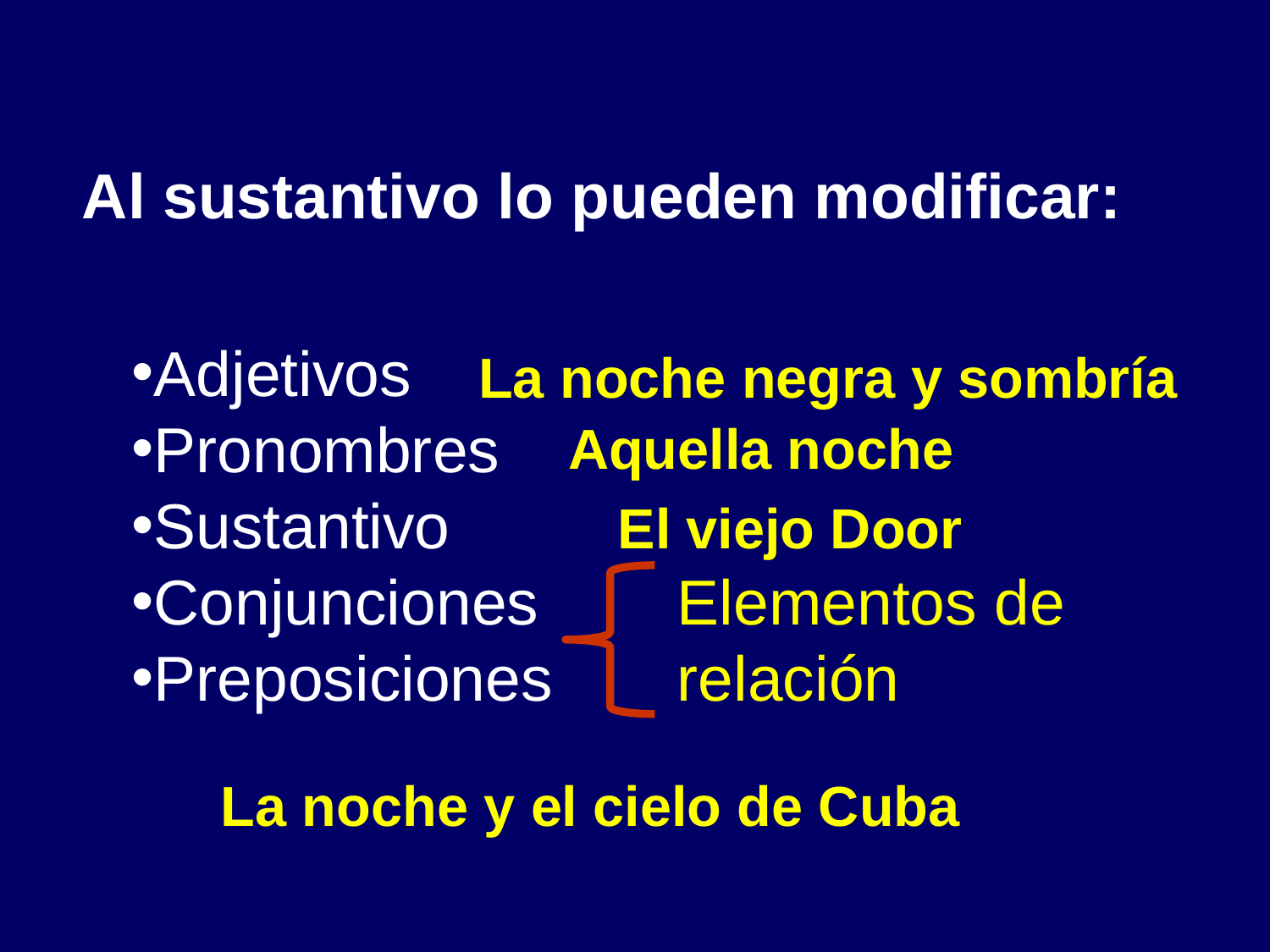

Al sustantivo lo pueden modificar:
Adjetivos
Pronombres
Sustantivo
Conjunciones
Preposiciones
La noche negra y sombría
Aquella noche
El viejo Door
Elementos de relación

La noche y el cielo de Cuba